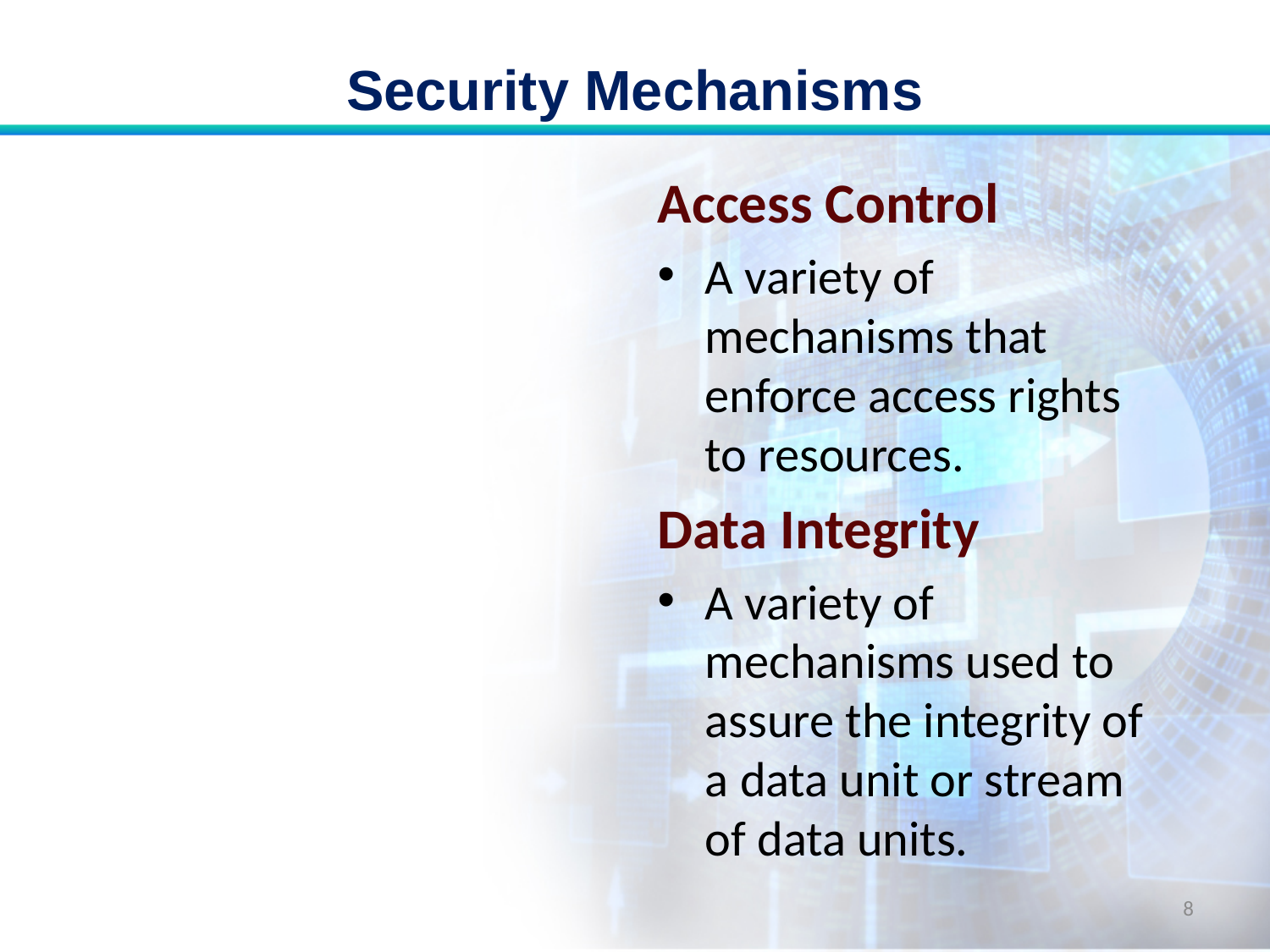

# Security Mechanisms
Access Control
A variety of mechanisms that enforce access rights to resources.
Data Integrity
A variety of mechanisms used to assure the integrity of a data unit or stream of data units.

8